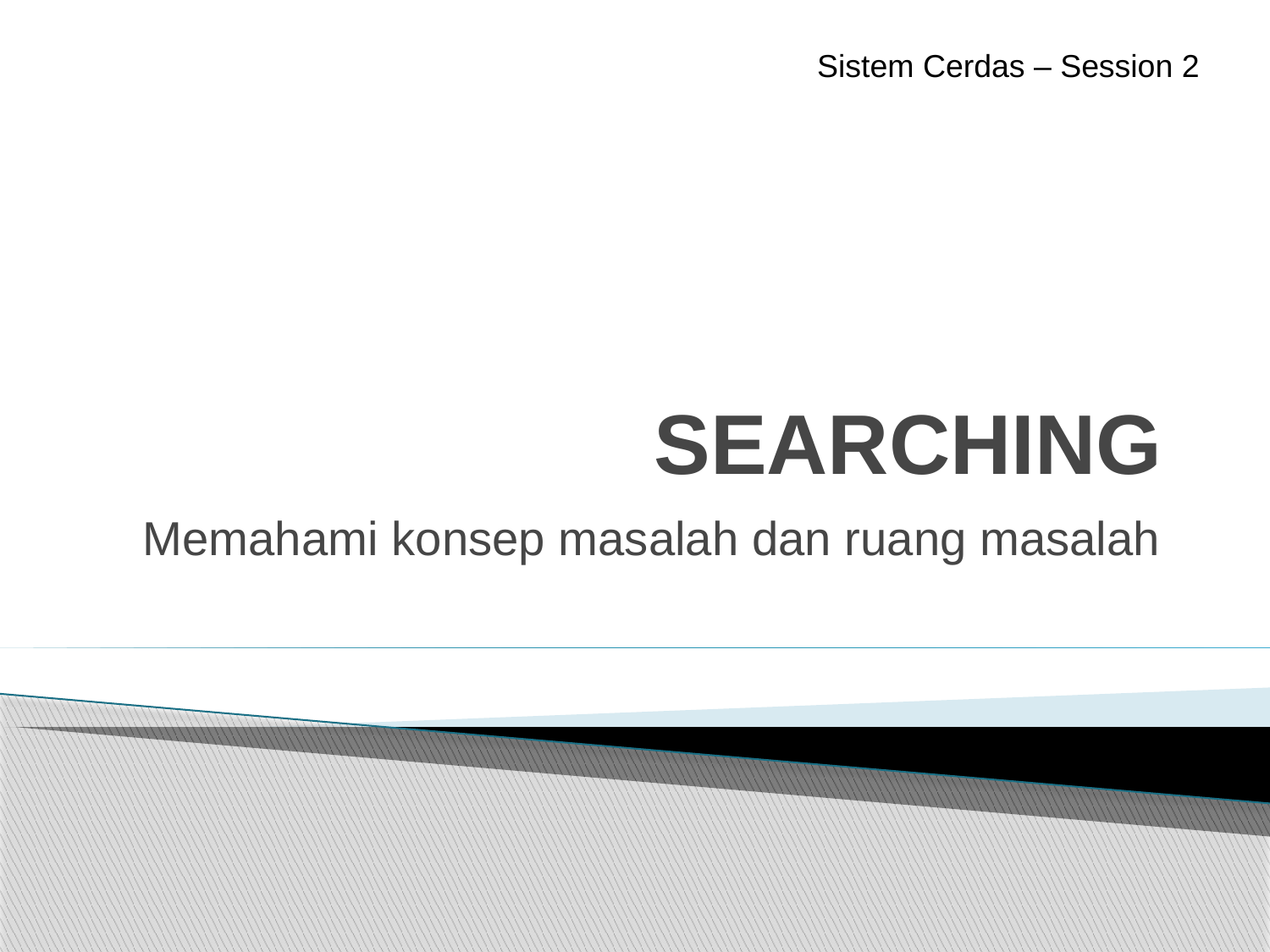

Sistem Cerdas – Session 2
# SEARCHING
Memahami konsep masalah dan ruang masalah